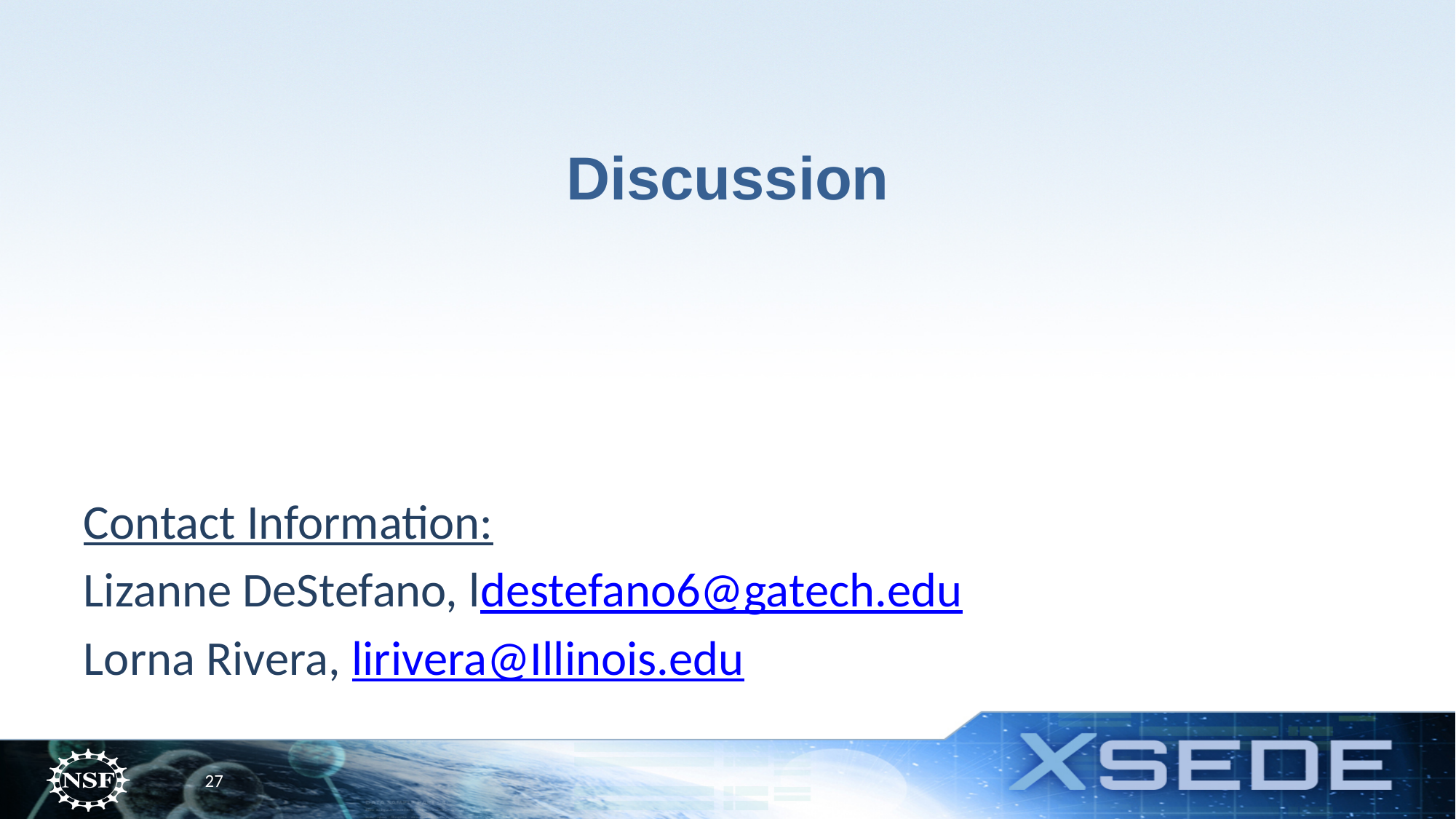

# Discussion

Contact Information:
Lizanne DeStefano, ldestefano6@gatech.edu
Lorna Rivera, lirivera@Illinois.edu
27